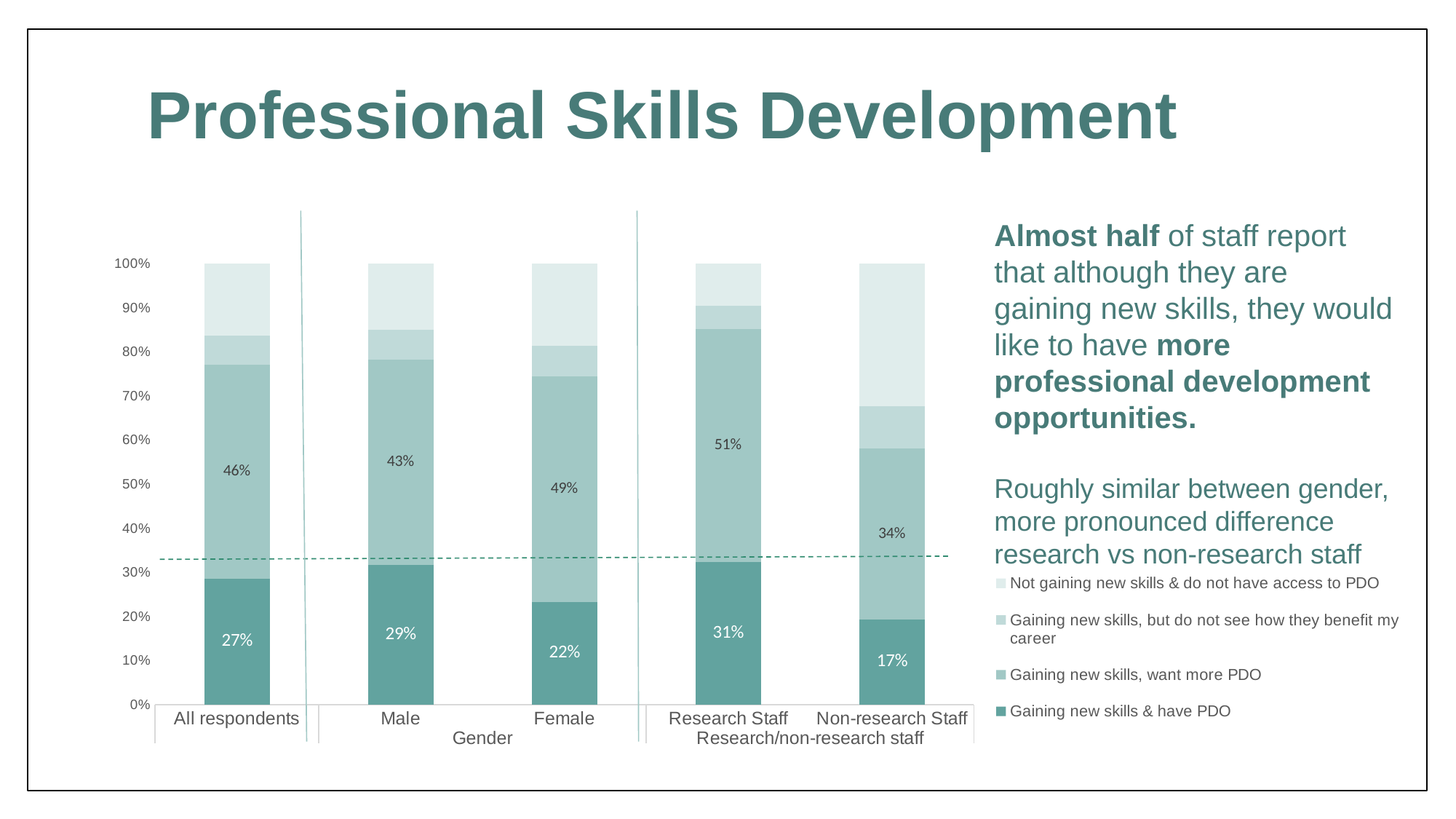

# Professional Skills Development
Almost half of staff report that although they are gaining new skills, they would like to have more professional development opportunities.

Roughly similar between gender, more pronounced difference research vs non-research staff

[unsupported chart]